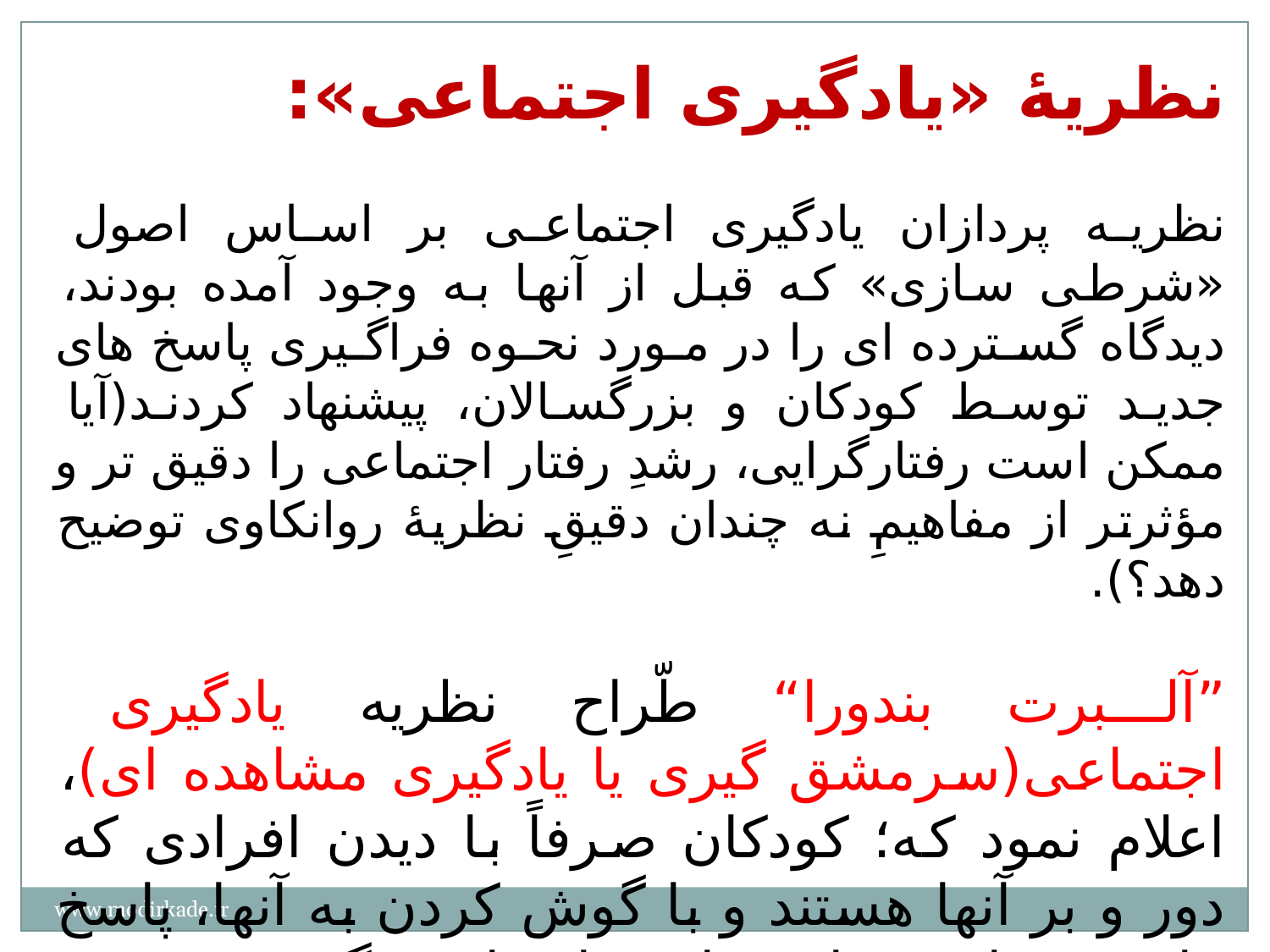

نظریۀ «یادگیری اجتماعی»:

نظریه پردازان یادگیری اجتماعی بر اساس اصول «شرطی سازی» که قبل از آنها به وجود آمده بودند، دیدگاه گسـترده ای را در مـورد نحـوه فراگـیری پاسخ های جدید توسط کودکان و بزرگسالان، پیشنهاد کردند(آیا ممکن است رفتارگرایی، رشدِ رفتار اجتماعی را دقیق تر و مؤثرتر از مفاهیمِ نه چندان دقیقِ نظریۀ روانکاوی توضیح دهد؟).

”آلبرت بندورا“ طّراح نظریه یادگیری اجتماعی(سرمشق گیری یا یادگیری مشاهده ای)، اعلام نمود که؛ کودکان صرفاً با دیدن افرادی که دور و بر آنها هستند و با گوش کردن به آنها، پاسخ های خوشایند و ناخوشایند را فرا می گیرند.

www.modirkade.ir